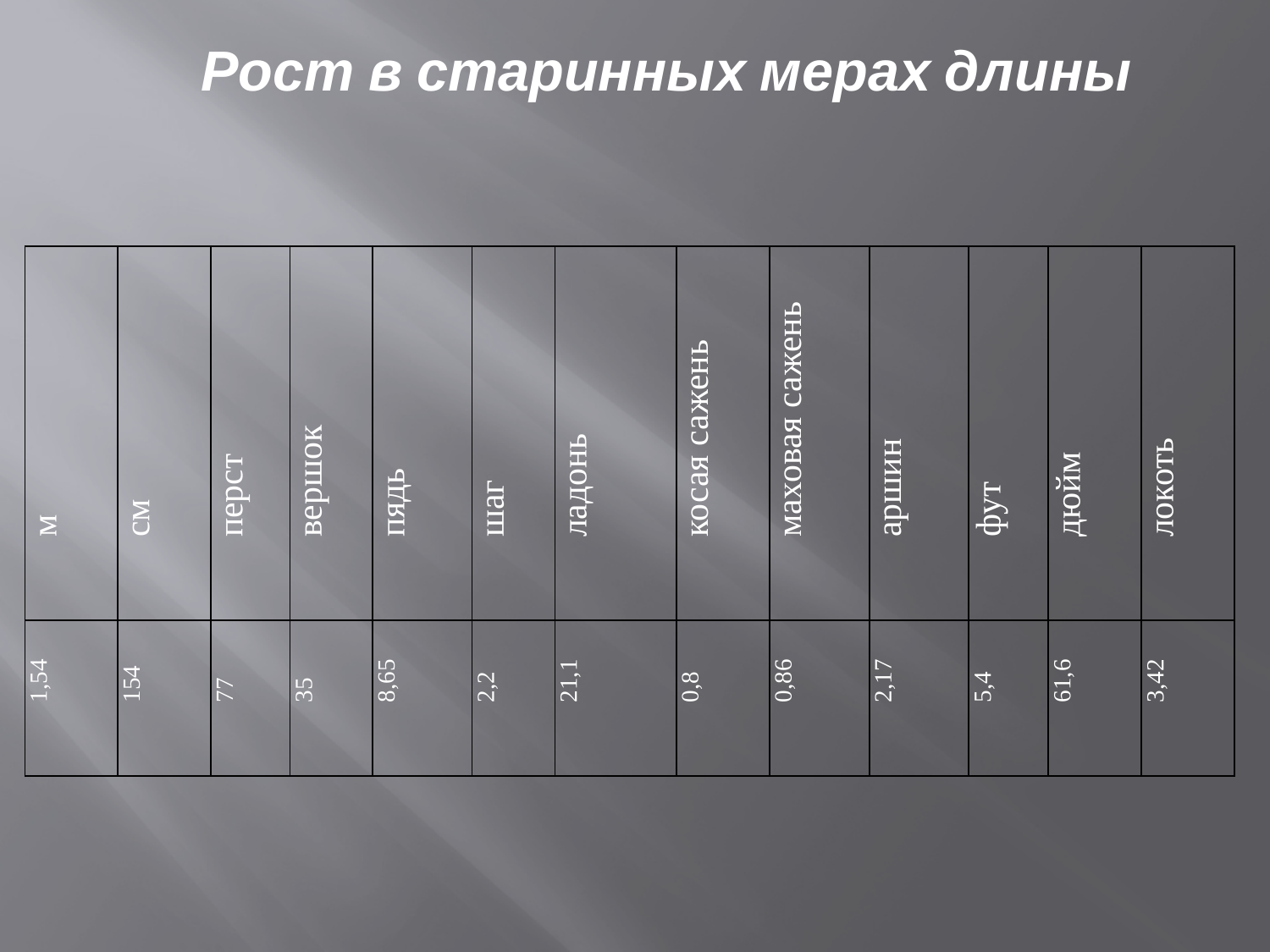

Рост в старинных мерах длины
| м | см | перст | вершок | пядь | шаг | ладонь | косая сажень | маховая сажень | аршин | фут | дюйм | локоть |
| --- | --- | --- | --- | --- | --- | --- | --- | --- | --- | --- | --- | --- |
| 1,54 | 154 | 77 | 35 | 8,65 | 2,2 | 21,1 | 0,8 | 0,86 | 2,17 | 5,4 | 61,6 | 3,42 |